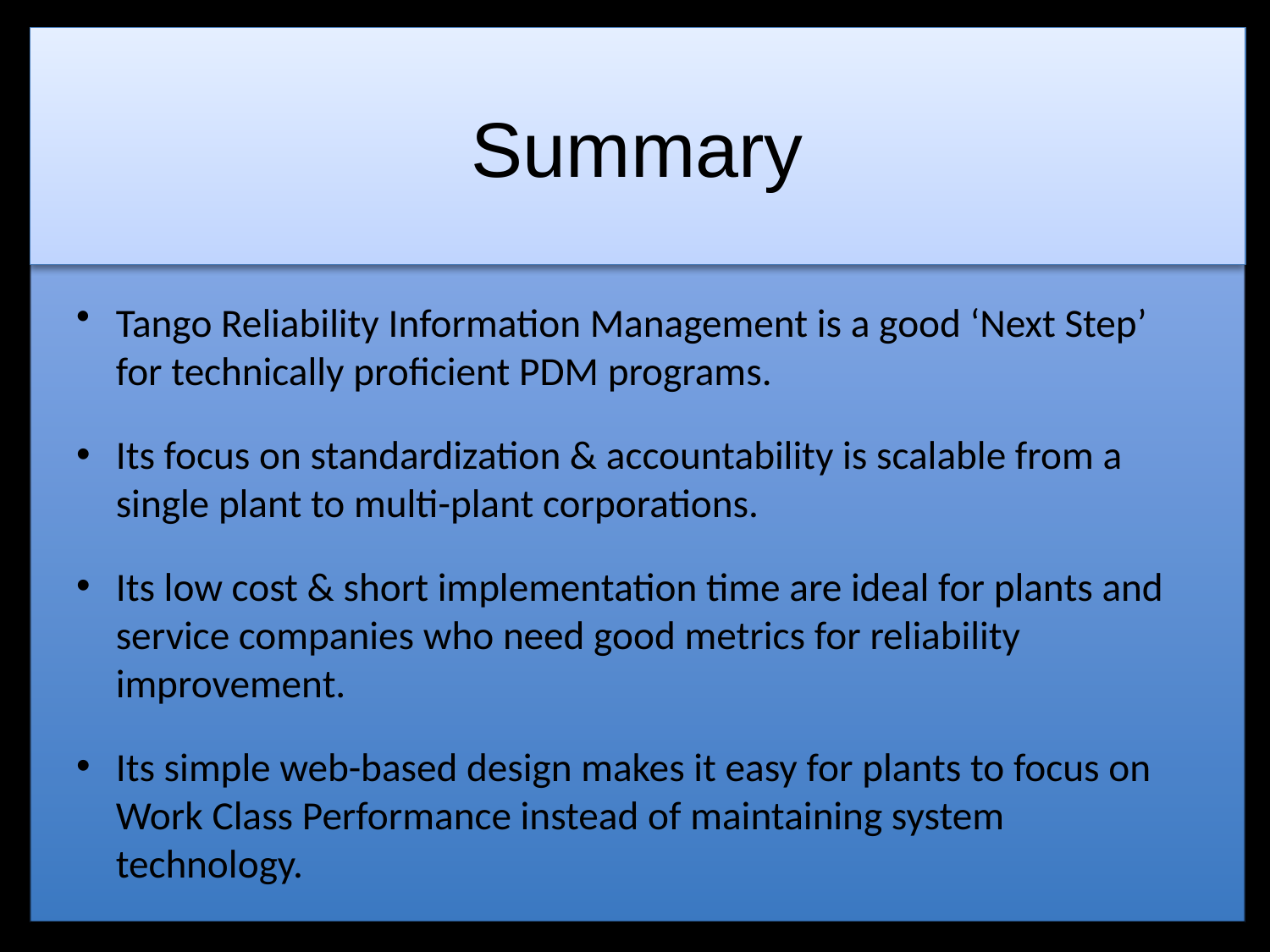

# Summary
Tango Reliability Information Management is a good ‘Next Step’ for technically proficient PDM programs.

Its focus on standardization & accountability is scalable from a single plant to multi-plant corporations.

Its low cost & short implementation time are ideal for plants and service companies who need good metrics for reliability improvement.

Its simple web-based design makes it easy for plants to focus on Work Class Performance instead of maintaining system technology.